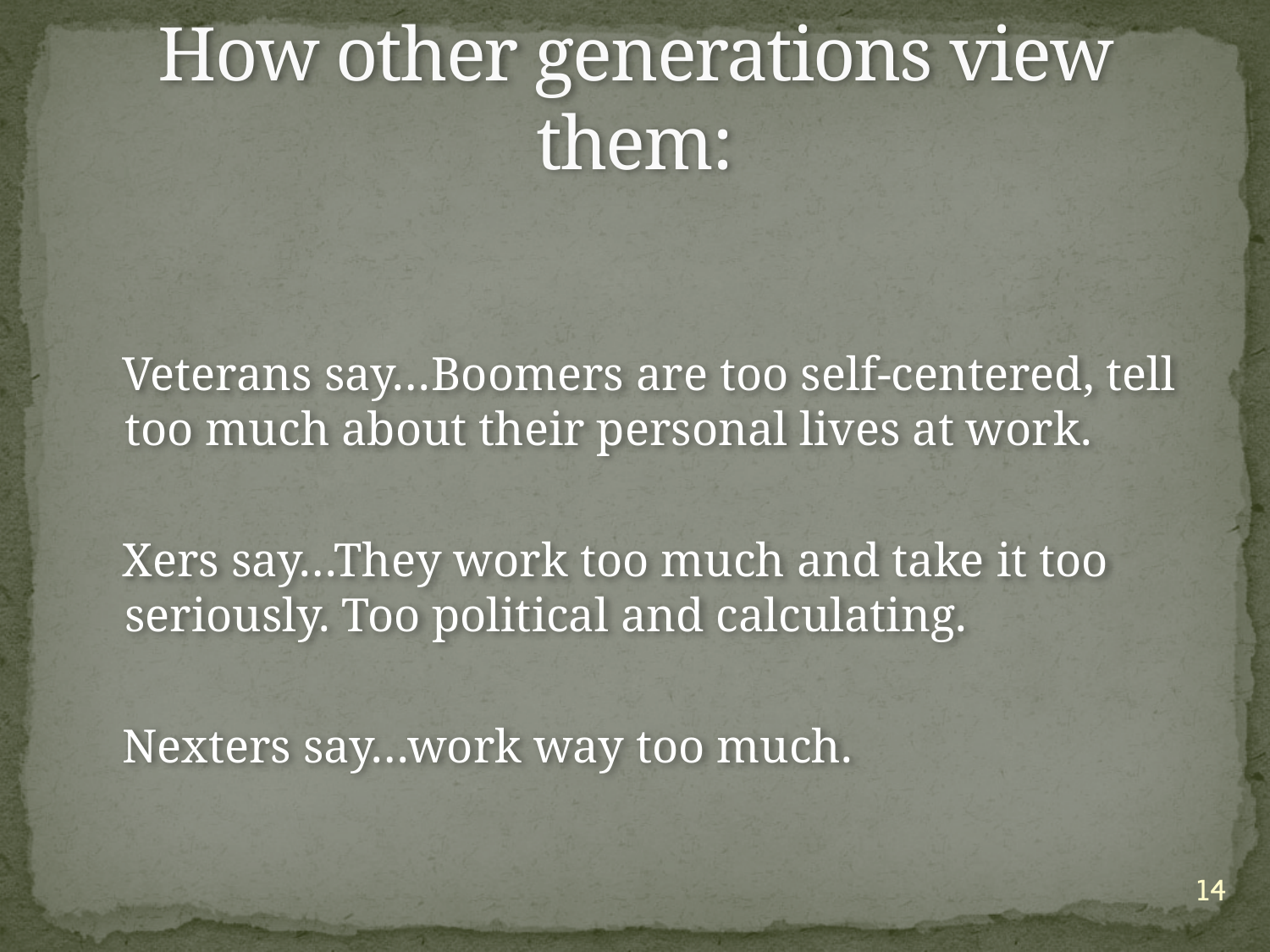

# How other generations view them:
   Veterans say…Boomers are too self-centered, tell too much about their personal lives at work.

   Xers say…They work too much and take it too seriously. Too political and calculating.

   Nexters say…work way too much.
14